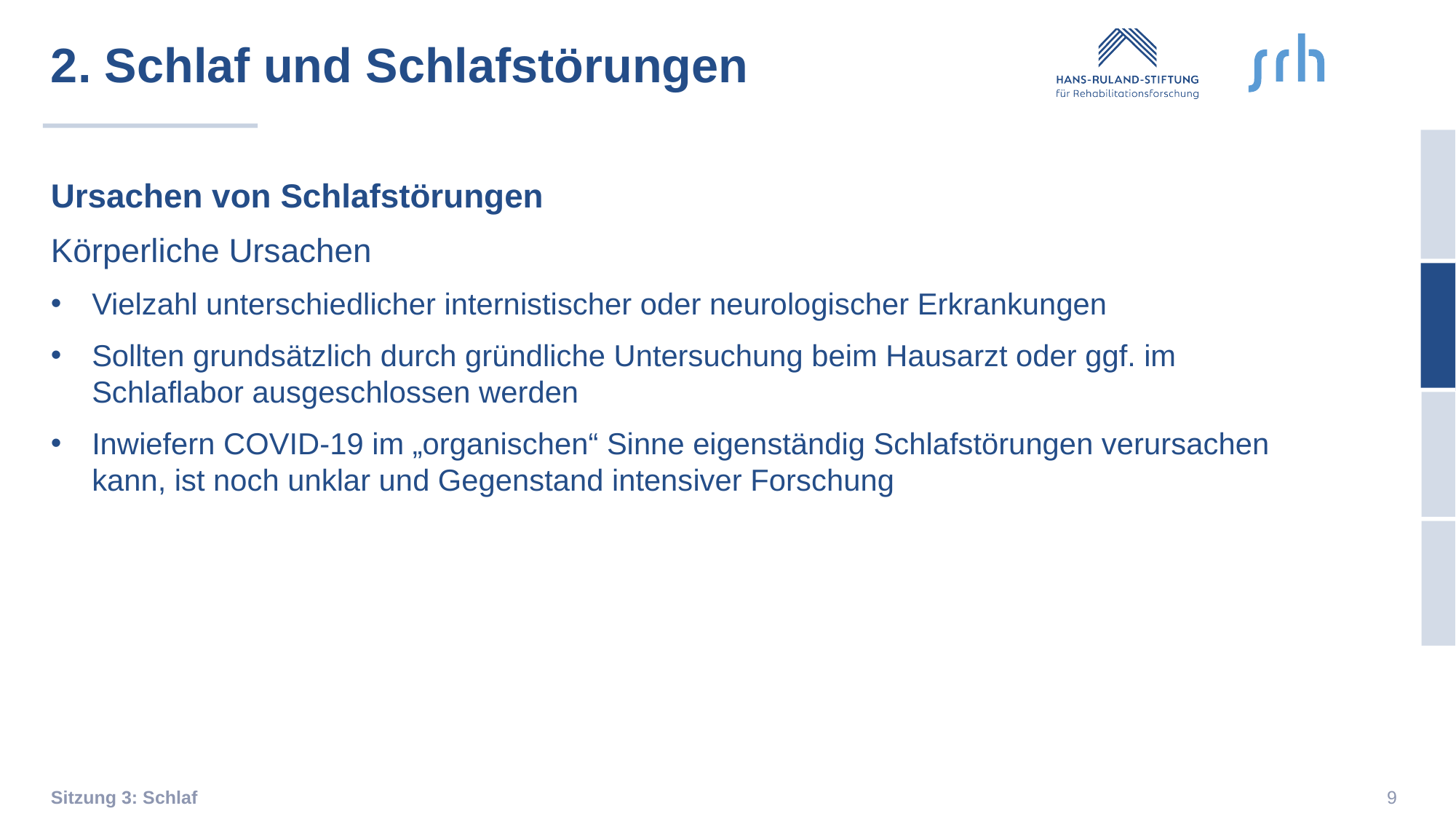

# 2. Schlaf und Schlafstörungen
Ursachen von Schlafstörungen
Körperliche Ursachen
Vielzahl unterschiedlicher internistischer oder neurologischer Erkrankungen
Sollten grundsätzlich durch gründliche Untersuchung beim Hausarzt oder ggf. im Schlaflabor ausgeschlossen werden
Inwiefern COVID-19 im „organischen“ Sinne eigenständig Schlafstörungen verursachen kann, ist noch unklar und Gegenstand intensiver Forschung
9
Sitzung 3: Schlaf